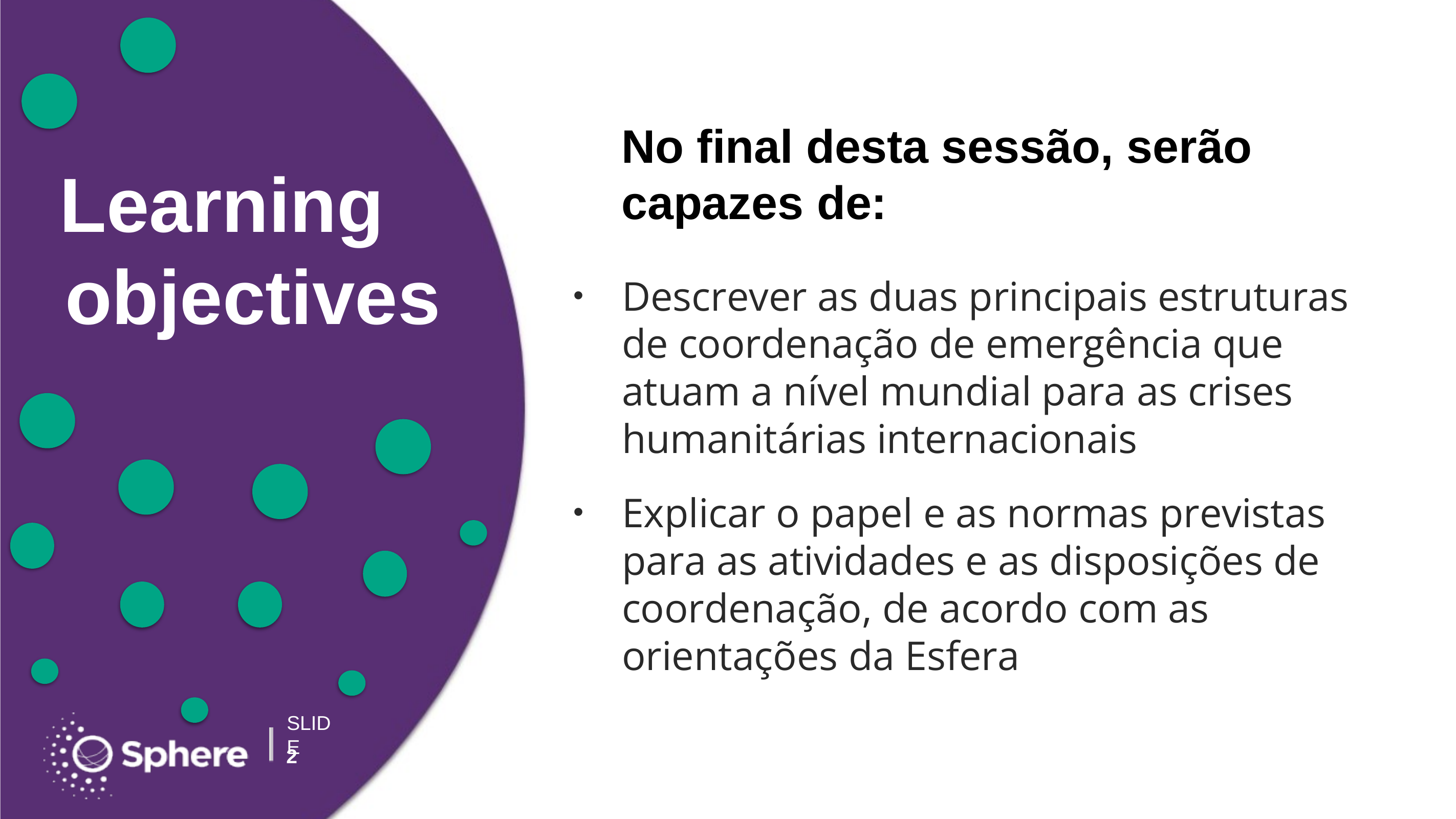

No final desta sessão, serão capazes de:
Descrever as duas principais estruturas de coordenação de emergência que atuam a nível mundial para as crises humanitárias internacionais
Explicar o papel e as normas previstas para as atividades e as disposições de coordenação, de acordo com as orientações da Esfera
2